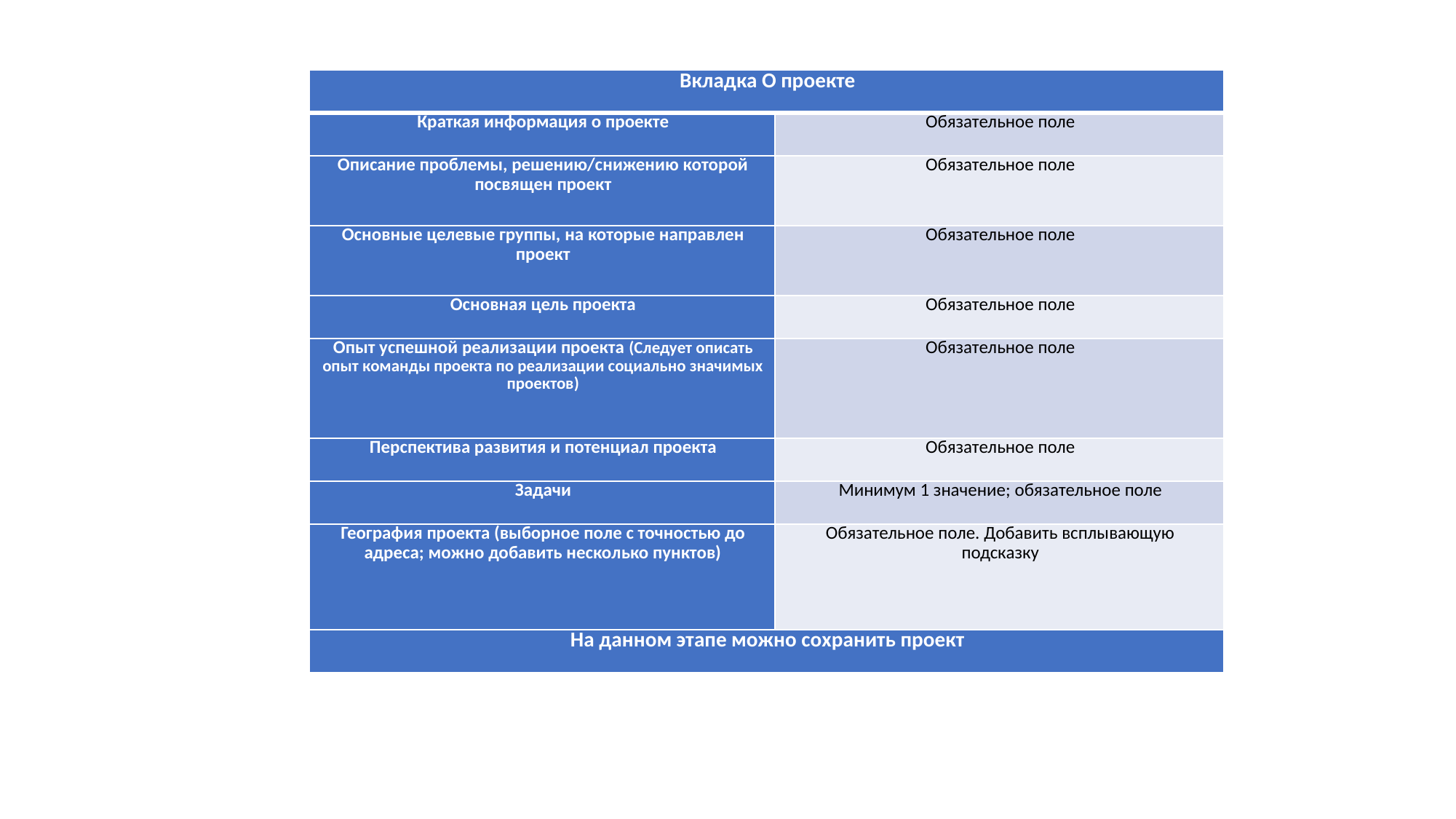

| Вкладка О проекте |  |
| --- | --- |
| Краткая информация о проекте | Обязательное поле |
| Описание проблемы, решению/снижению которой посвящен проект | Обязательное поле |
| Основные целевые группы, на которые направлен проект | Обязательное поле |
| Основная цель проекта | Обязательное поле |
| Опыт успешной реализации проекта (Следует описать опыт команды проекта по реализации социально значимых проектов) | Обязательное поле |
| Перспектива развития и потенциал проекта | Обязательное поле |
| Задачи | Минимум 1 значение; обязательное поле |
| География проекта (выборное поле с точностью до адреса; можно добавить несколько пунктов) | Обязательное поле. Добавить всплывающую подсказку |
| На данном этапе можно сохранить проект |  |